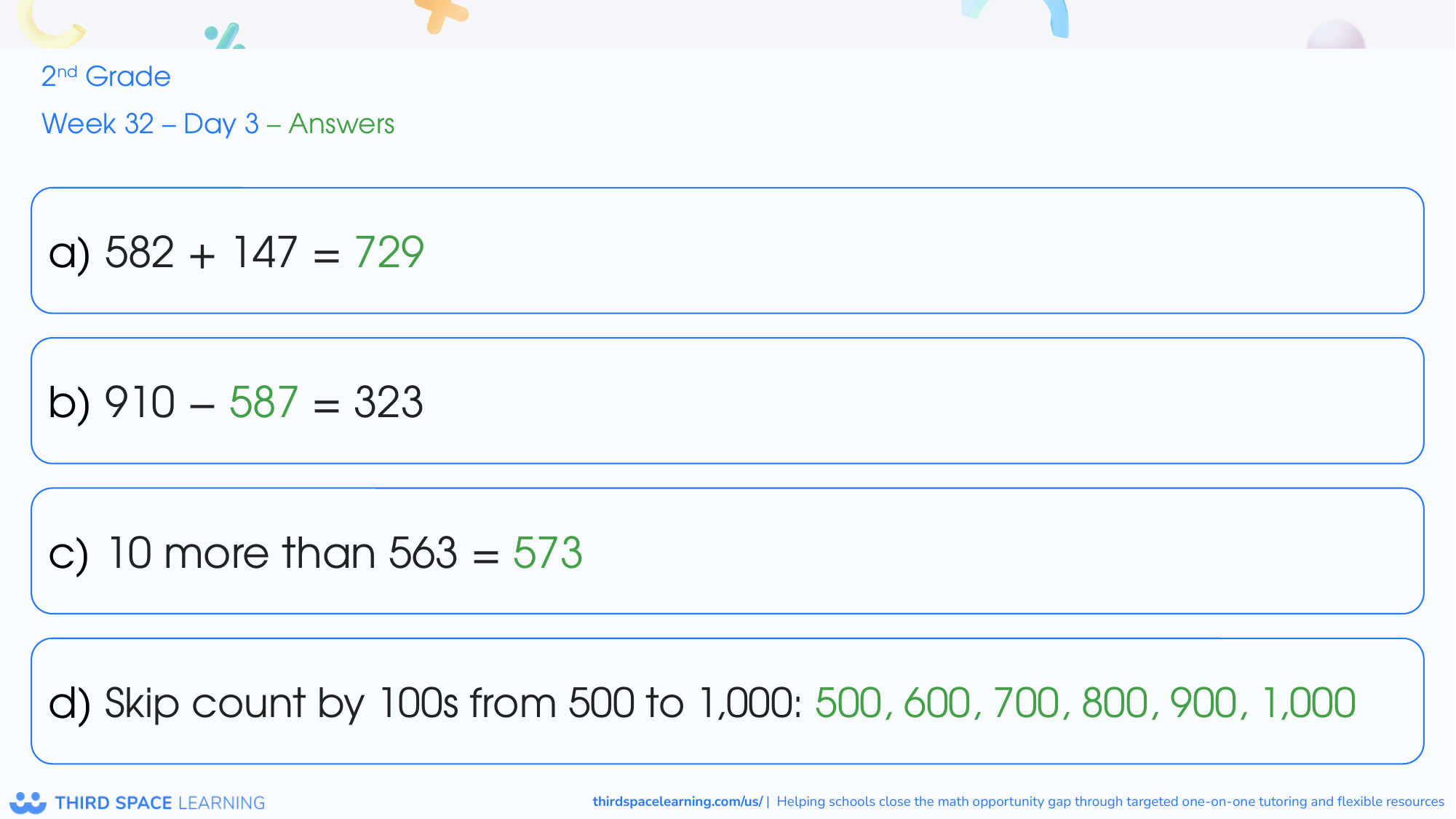

2nd Grade
Week 32 – Day 3 – Answers
582 + 147 = 729
910 − 587 = 323
10 more than 563 = 573
Skip count by 100s from 500 to 1,000: 500, 600, 700, 800, 900, 1,000